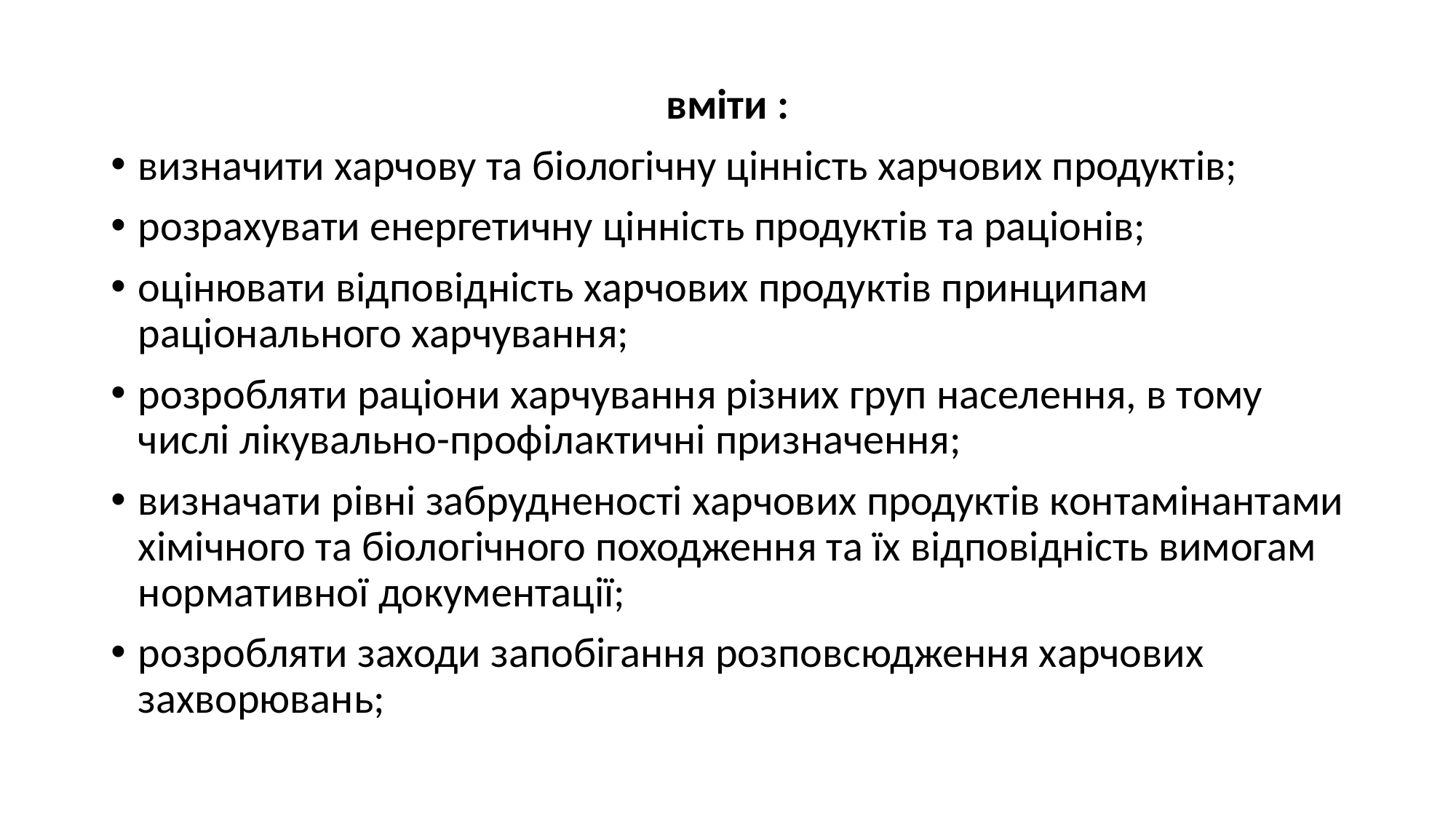

#
вміти :
визначити харчову та біологічну цінність харчових продуктів;
розрахувати енергетичну цінність продуктів та раціонів;
оцінювати відповідність харчових продуктів принципам раціонального харчування;
розробляти раціони харчування різних груп населення, в тому числі лікувально-профілактичні призначення;
визначати рівні забрудненості харчових продуктів контамінантами хімічного та біологічного походження та їх відповідність вимогам нормативної документації;
розробляти заходи запобігання розповсюдження харчових захворювань;